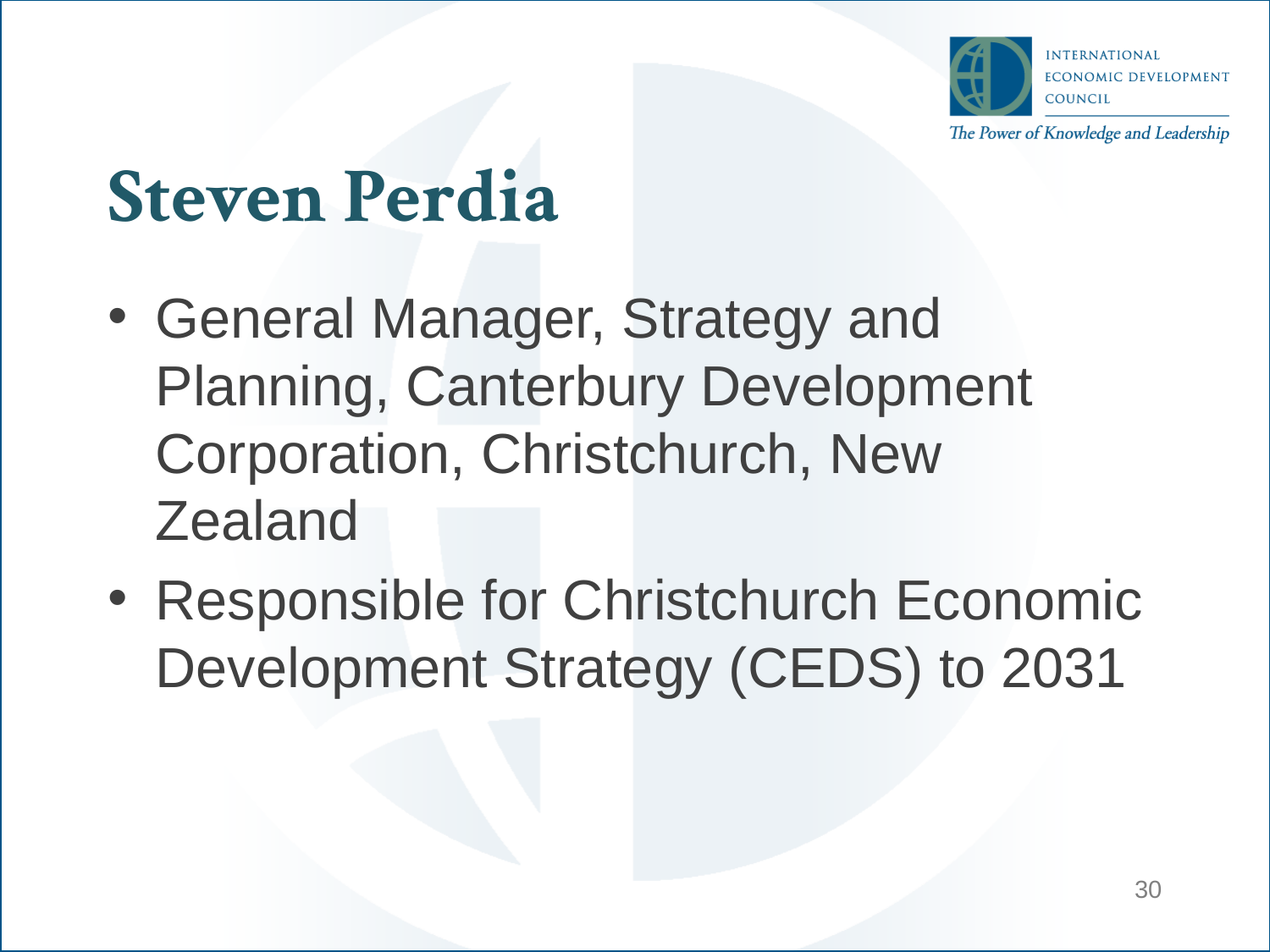

# Steven Perdia
General Manager, Strategy and Planning, Canterbury Development Corporation, Christchurch, New Zealand
Responsible for Christchurch Economic Development Strategy (CEDS) to 2031
30